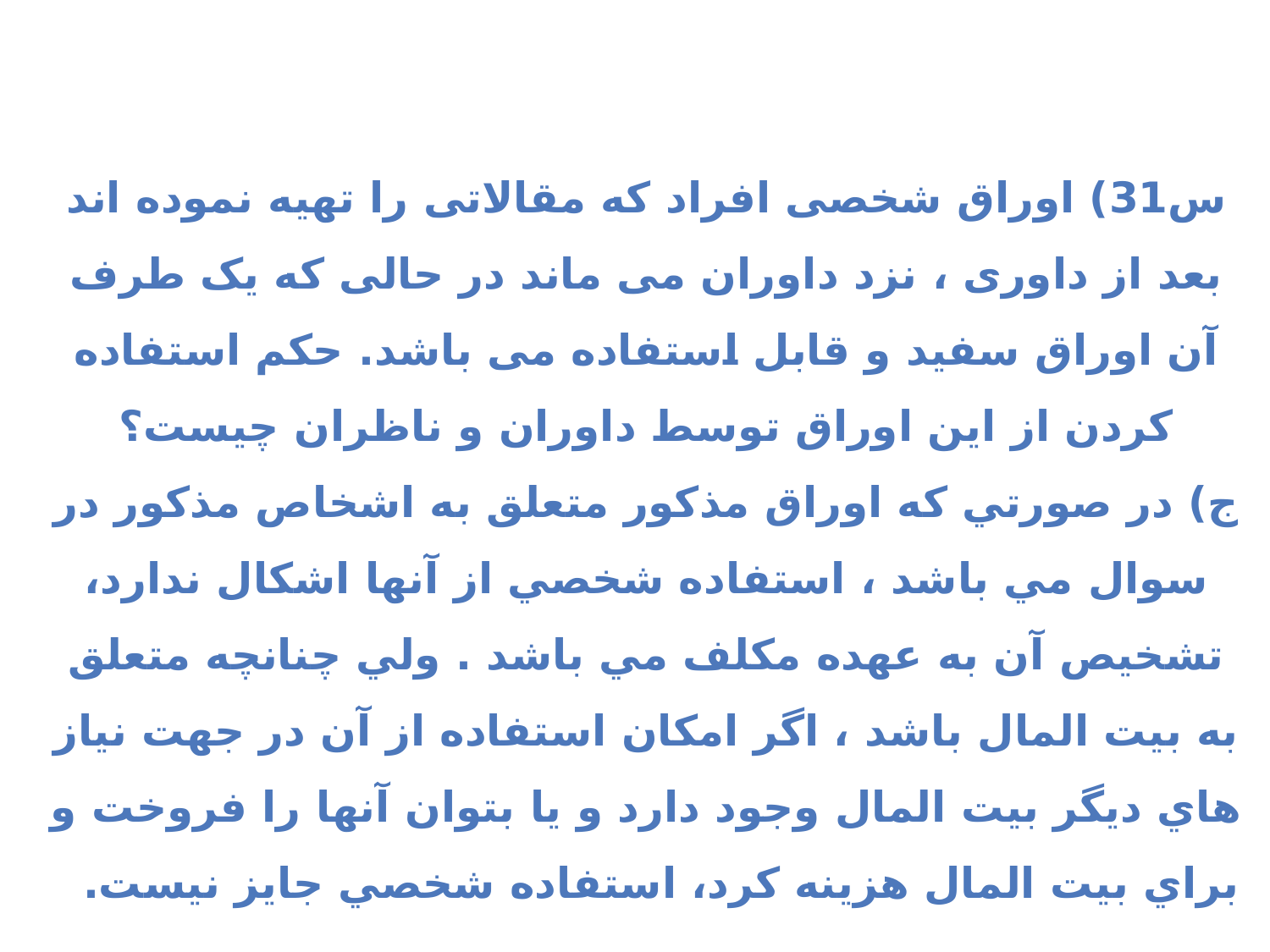

س31) اوراق شخصی افراد که مقالاتی را تهیه نموده اند بعد از داوری ، نزد داوران می ماند در حالی که یک طرف آن اوراق سفید و قابل استفاده می باشد. حکم استفاده کردن از این اوراق توسط داوران و ناظران چیست؟
ج) در صورتي كه اوراق مذكور متعلق به اشخاص مذكور در سوال مي باشد ، استفاده شخصي از آنها اشكال ندارد، تشخيص آن به عهده مكلف مي باشد . ولي چنانچه متعلق به بيت المال باشد ، اگر امكان استفاده از آن در جهت نياز هاي ديگر بيت المال وجود دارد و يا بتوان آنها را فروخت و براي بيت المال هزينه كرد، استفاده شخصي جايز نيست.
   ( استفتائات كد استفتاء 855741) س31) اوراق